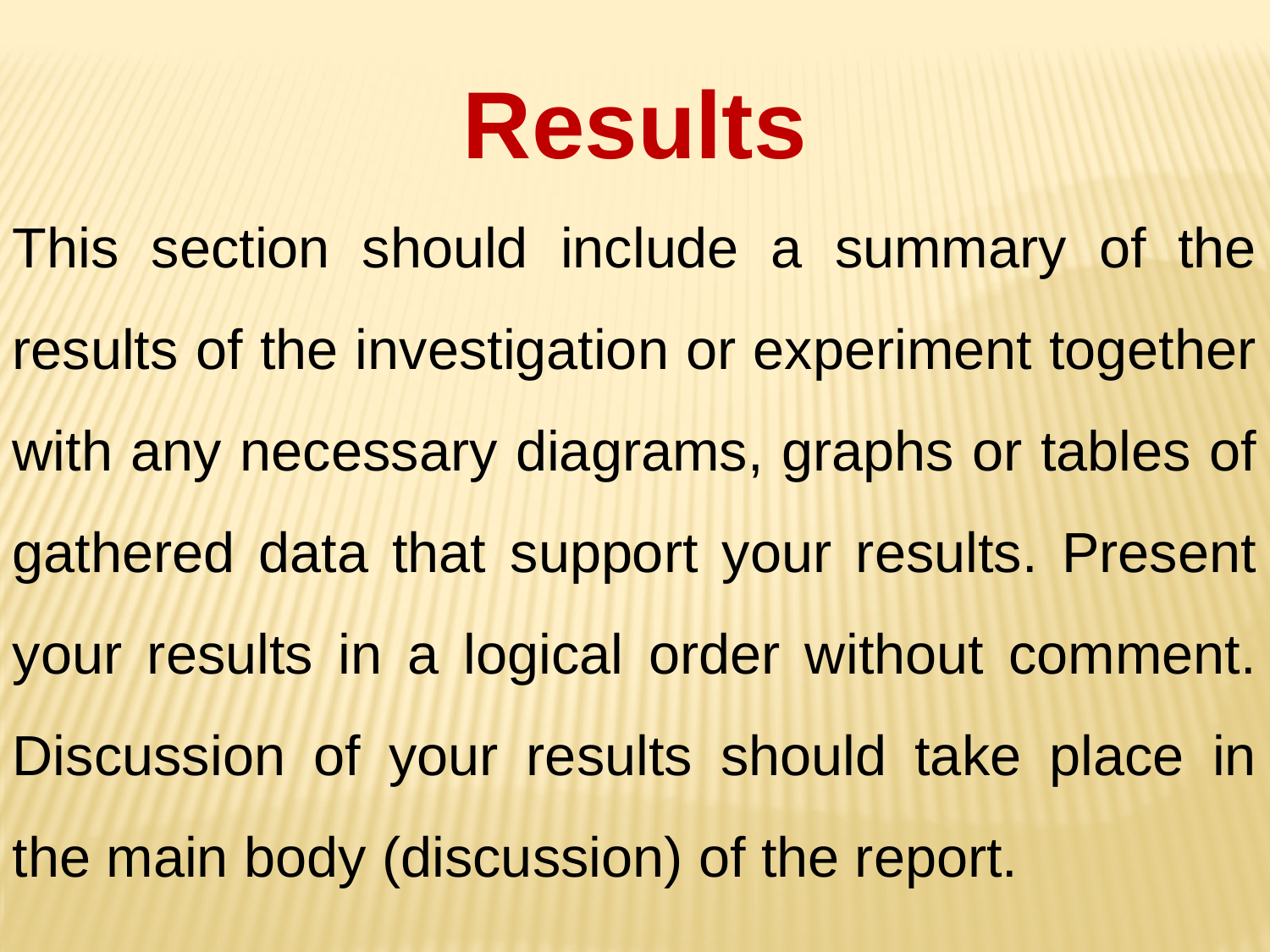

Results
This section should include a summary of the results of the investigation or experiment together with any necessary diagrams, graphs or tables of gathered data that support your results. Present your results in a logical order without comment. Discussion of your results should take place in the main body (discussion) of the report.